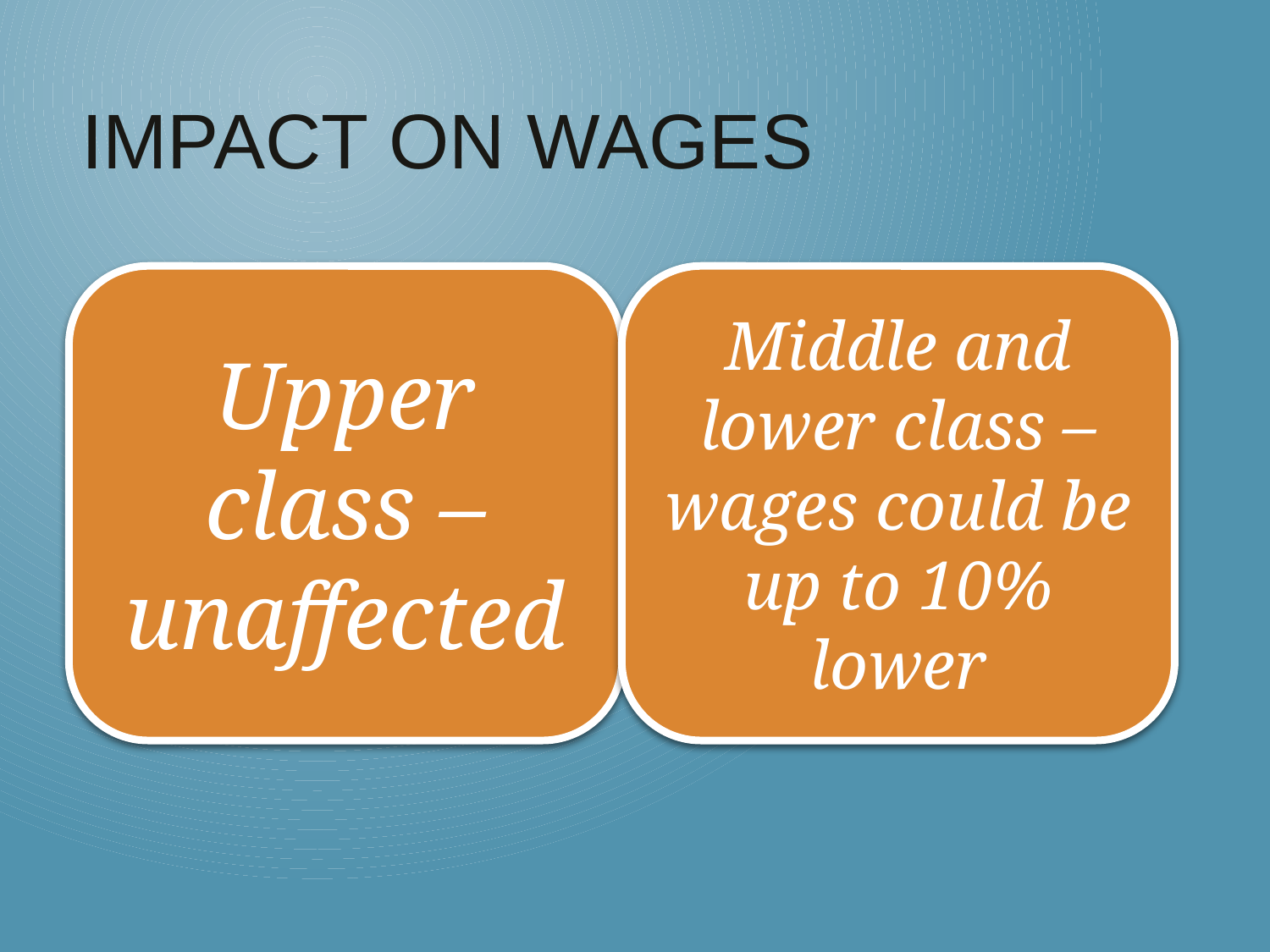

# Impact on Wages
Upper class – unaffected
Middle and lower class – wages could be up to 10% lower